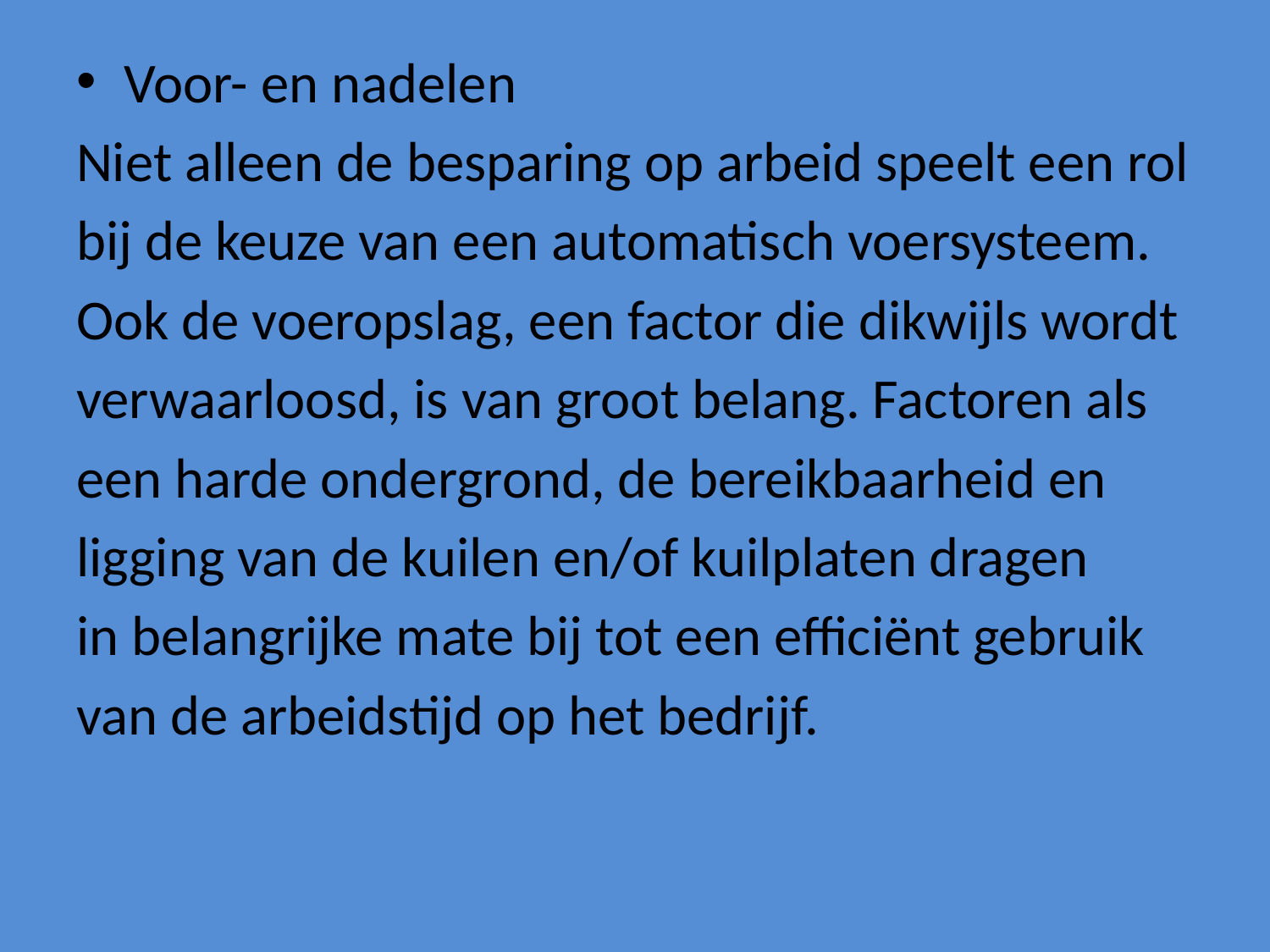

#
Voor- en nadelen
Niet alleen de besparing op arbeid speelt een rol
bij de keuze van een automatisch voersysteem.
Ook de voeropslag, een factor die dikwijls wordt
verwaarloosd, is van groot belang. Factoren als
een harde ondergrond, de bereikbaarheid en
ligging van de kuilen en/of kuilplaten dragen
in belangrijke mate bij tot een efficiënt gebruik
van de arbeidstijd op het bedrijf.